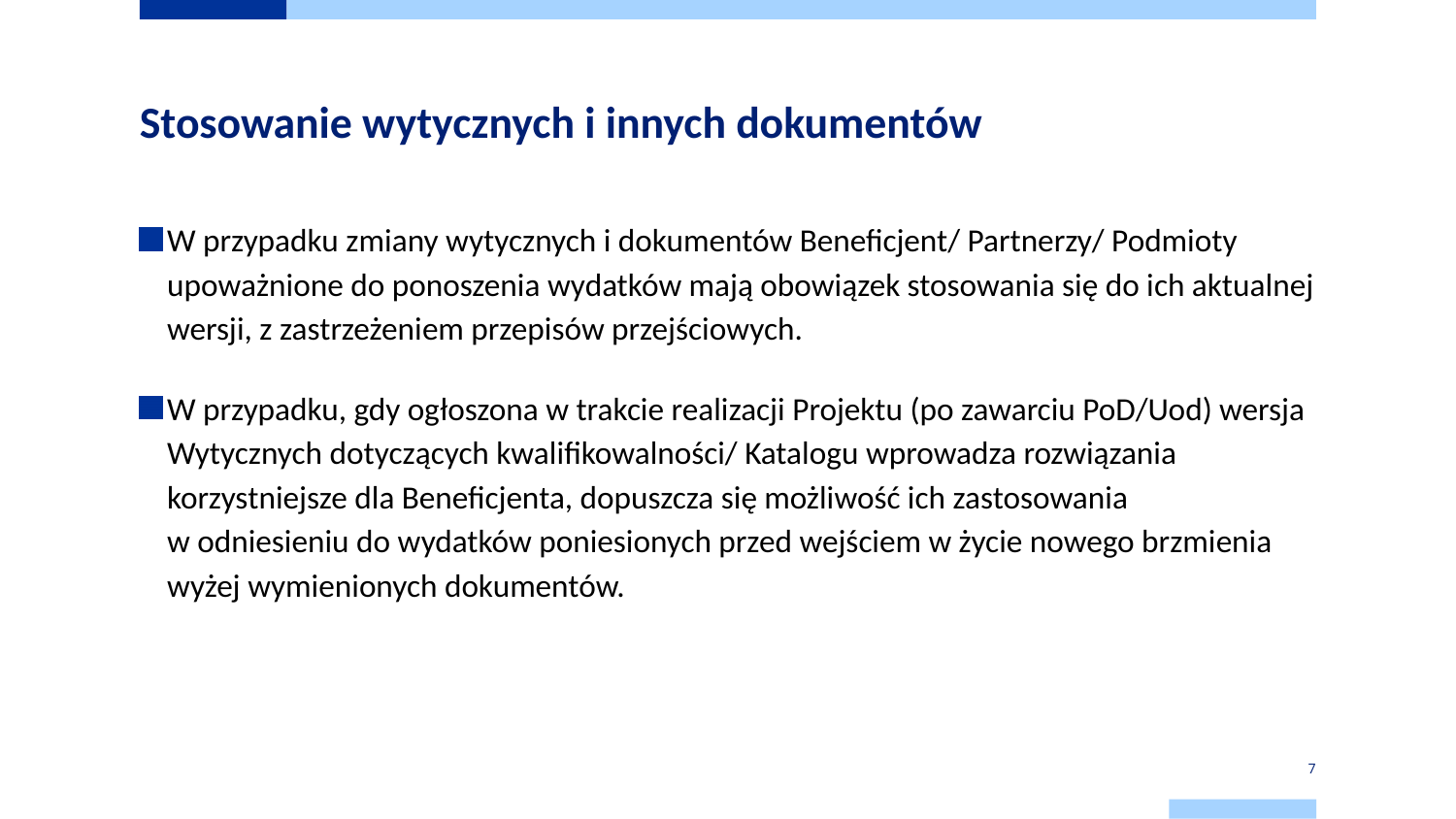

# Stosowanie wytycznych i innych dokumentów
W przypadku zmiany wytycznych i dokumentów Beneficjent/ Partnerzy/ Podmioty upoważnione do ponoszenia wydatków mają obowiązek stosowania się do ich aktualnej wersji, z zastrzeżeniem przepisów przejściowych.
W przypadku, gdy ogłoszona w trakcie realizacji Projektu (po zawarciu PoD/Uod) wersja Wytycznych dotyczących kwalifikowalności/ Katalogu wprowadza rozwiązania korzystniejsze dla Beneficjenta, dopuszcza się możliwość ich zastosowania
w odniesieniu do wydatków poniesionych przed wejściem w życie nowego brzmienia wyżej wymienionych dokumentów.
7